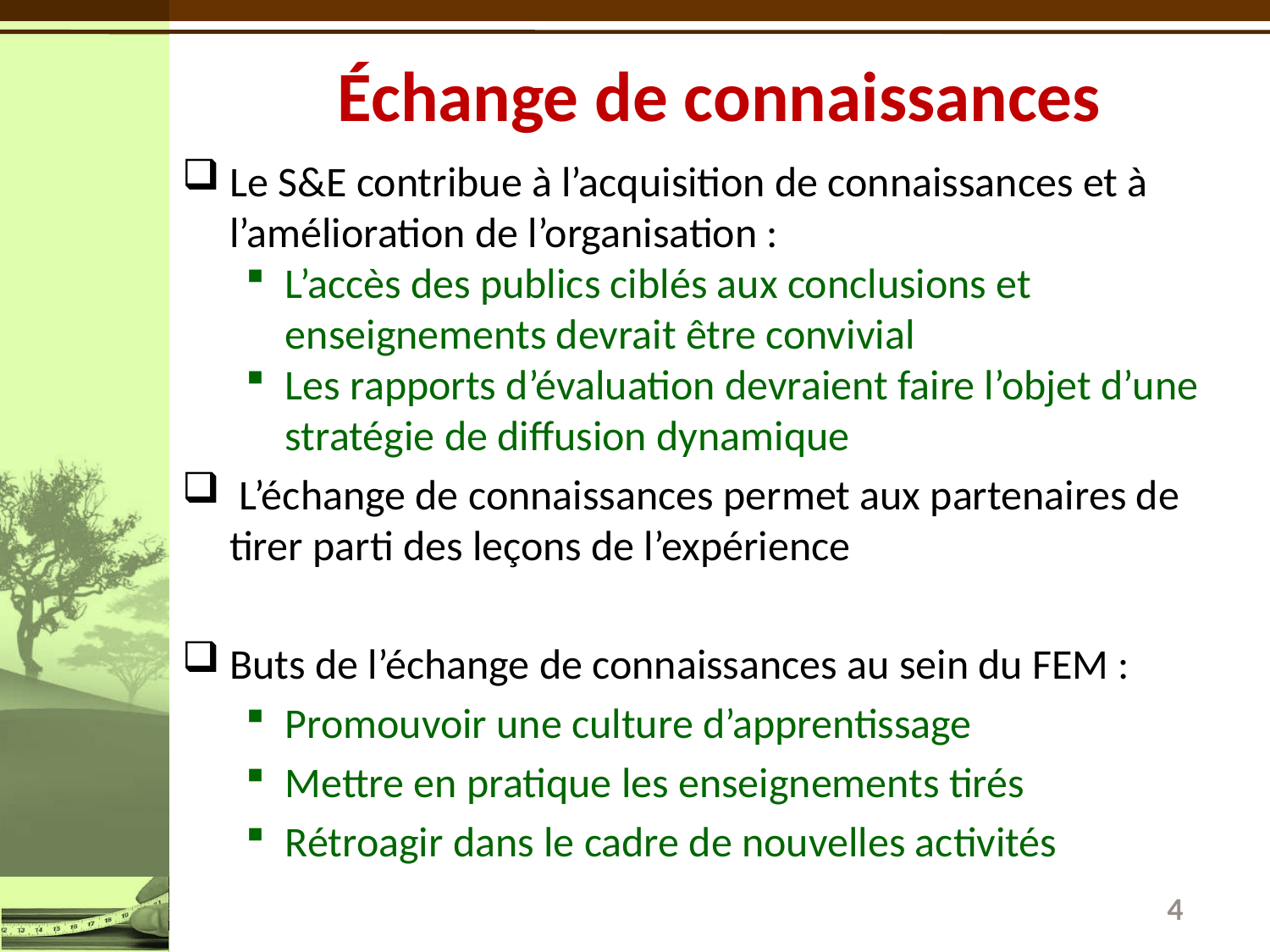

# Échange de connaissances
Le S&E contribue à l’acquisition de connaissances et à l’amélioration de l’organisation :
L’accès des publics ciblés aux conclusions et enseignements devrait être convivial
Les rapports d’évaluation devraient faire l’objet d’une stratégie de diffusion dynamique
 L’échange de connaissances permet aux partenaires de tirer parti des leçons de l’expérience

Buts de l’échange de connaissances au sein du FEM :
Promouvoir une culture d’apprentissage
Mettre en pratique les enseignements tirés
Rétroagir dans le cadre de nouvelles activités
4